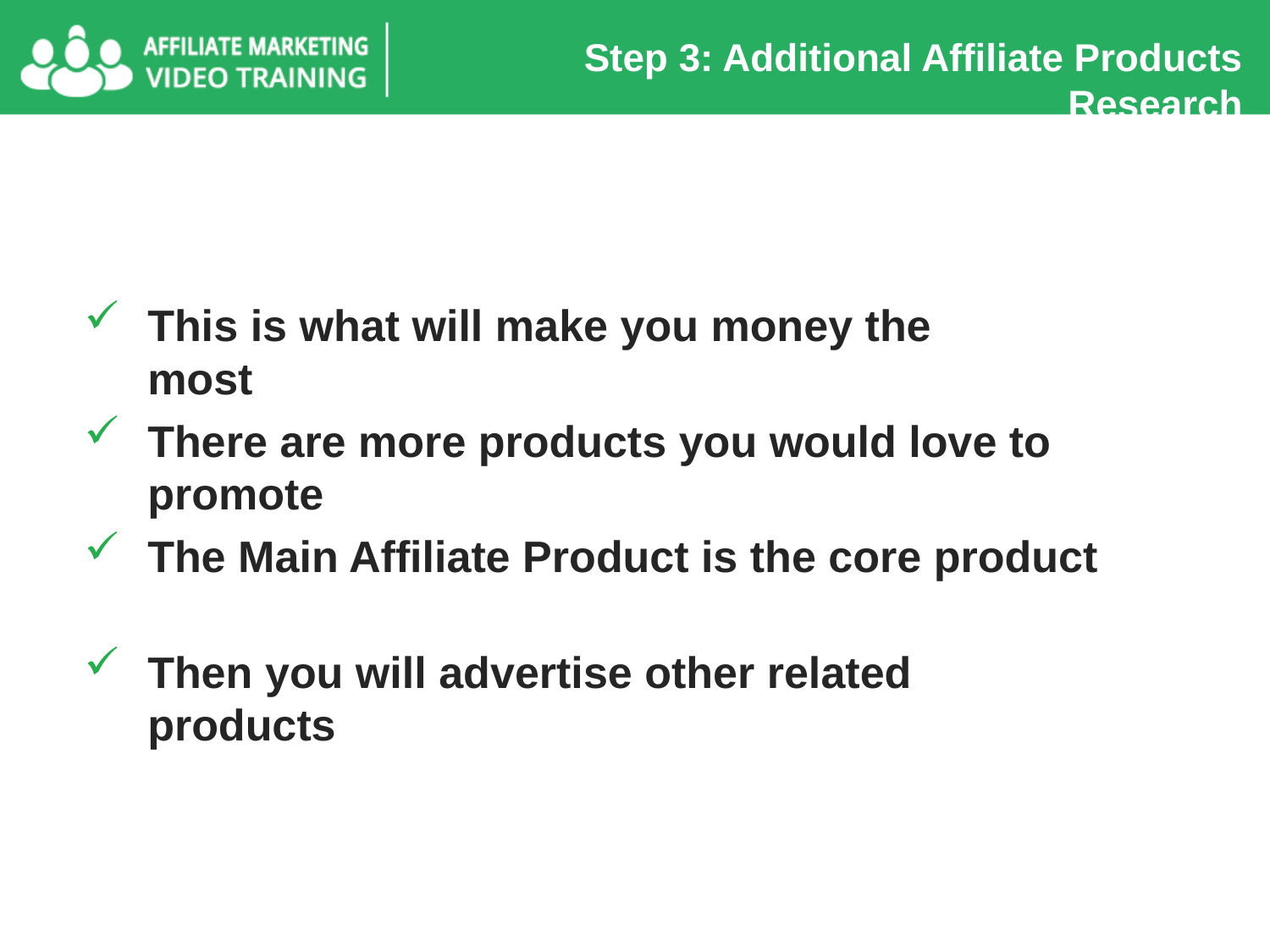

Step 3: Additional Affiliate Products Research
This is what will make you money the most
There are more products you would love to promote
The Main Affiliate Product is the core product
Then you will advertise other related products